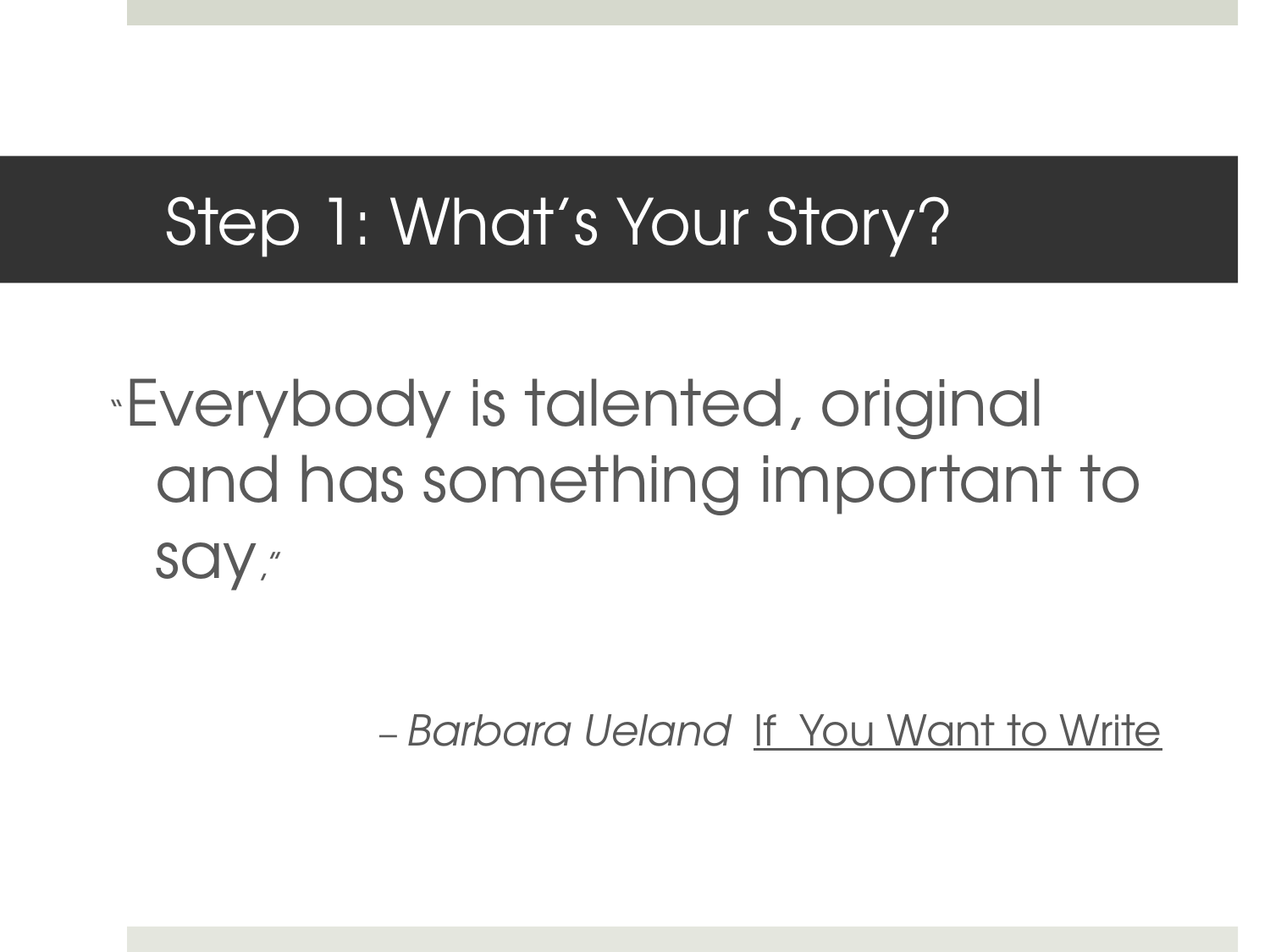

# Step 1: What’s Your Story?

“Everybody is talented, original and has something important to say,”

 – Barbara Ueland  If  You Want to Write